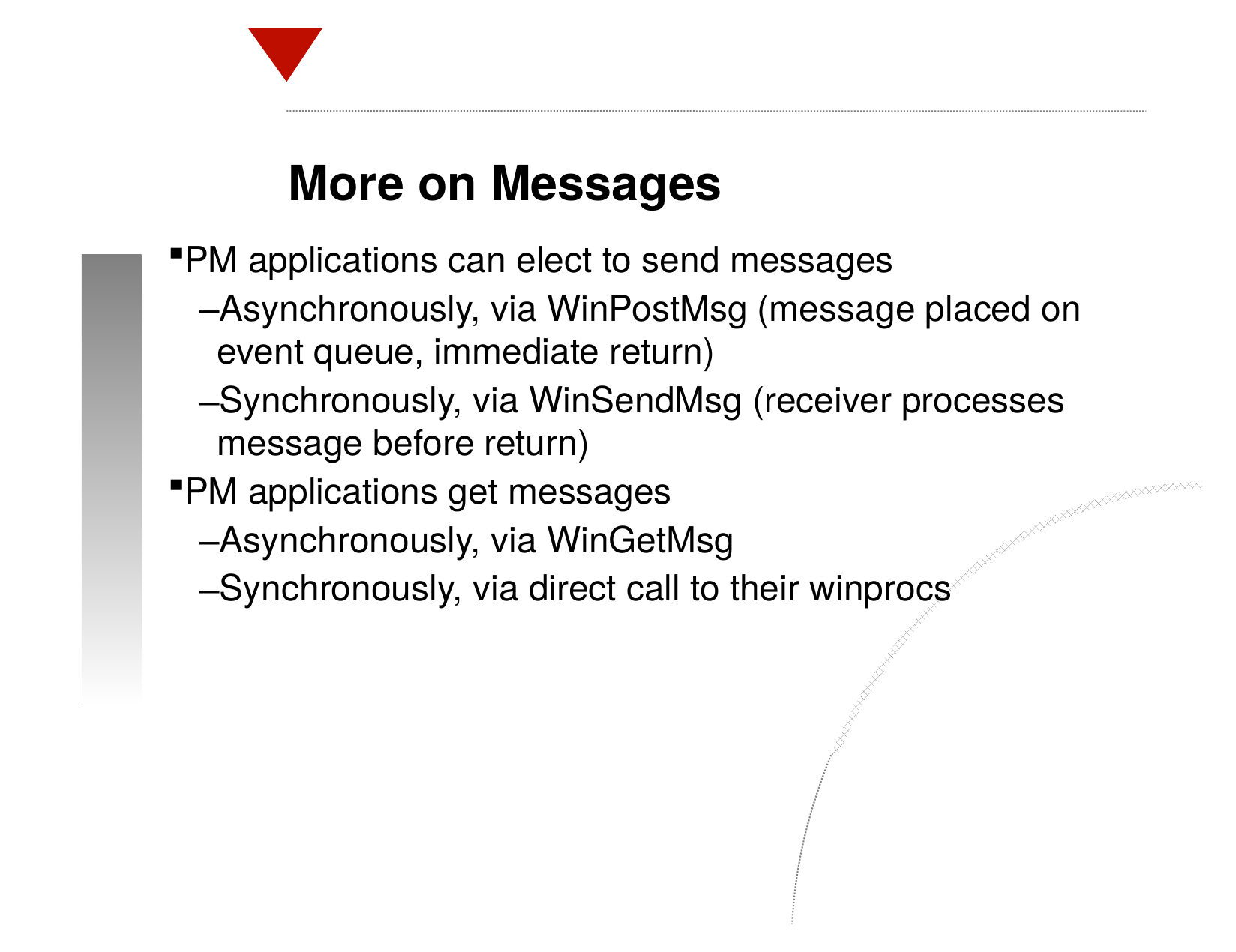

More on Messages
PM applications can elect to send messages
Asynchronously, via WinPostMsg (message placed on event queue, immediate return)
Synchronously, via WinSendMsg (receiver processes message before return)
PM applications get messages
Asynchronously, via WinGetMsg
Synchronously, via direct call to their winprocs